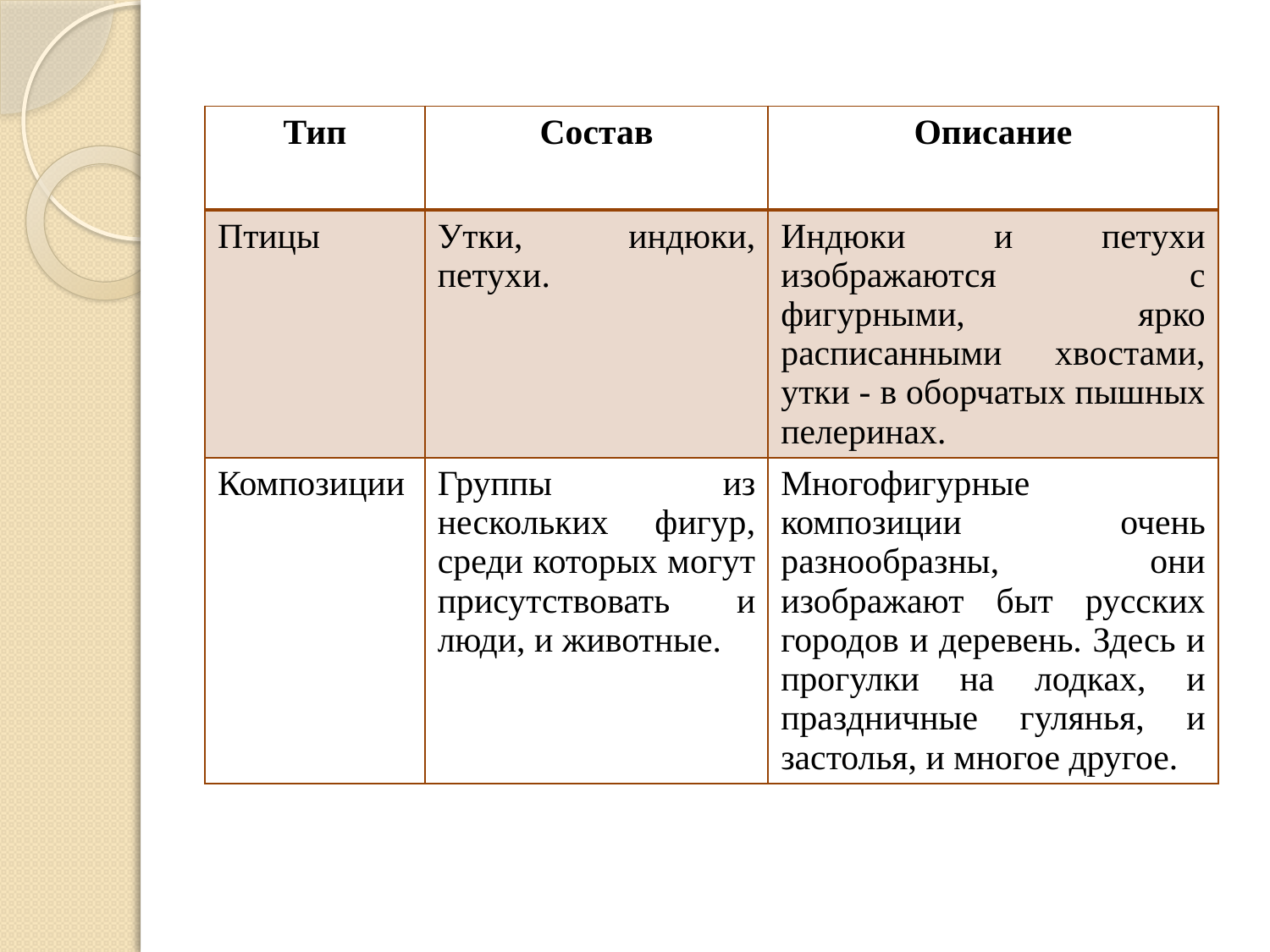

| Тип | Состав | Описание |
| --- | --- | --- |
| Птицы | Утки, индюки, петухи. | Индюки и петухи изображаются с фигурными, ярко расписанными хвостами, утки - в оборчатых пышных пелеринах. |
| Композиции | Группы из нескольких фигур, среди которых могут присутствовать и люди, и животные. | Многофигурные композиции очень разнообразны, они изображают быт русских городов и деревень. Здесь и прогулки на лодках, и праздничные гулянья, и застолья, и многое другое. |